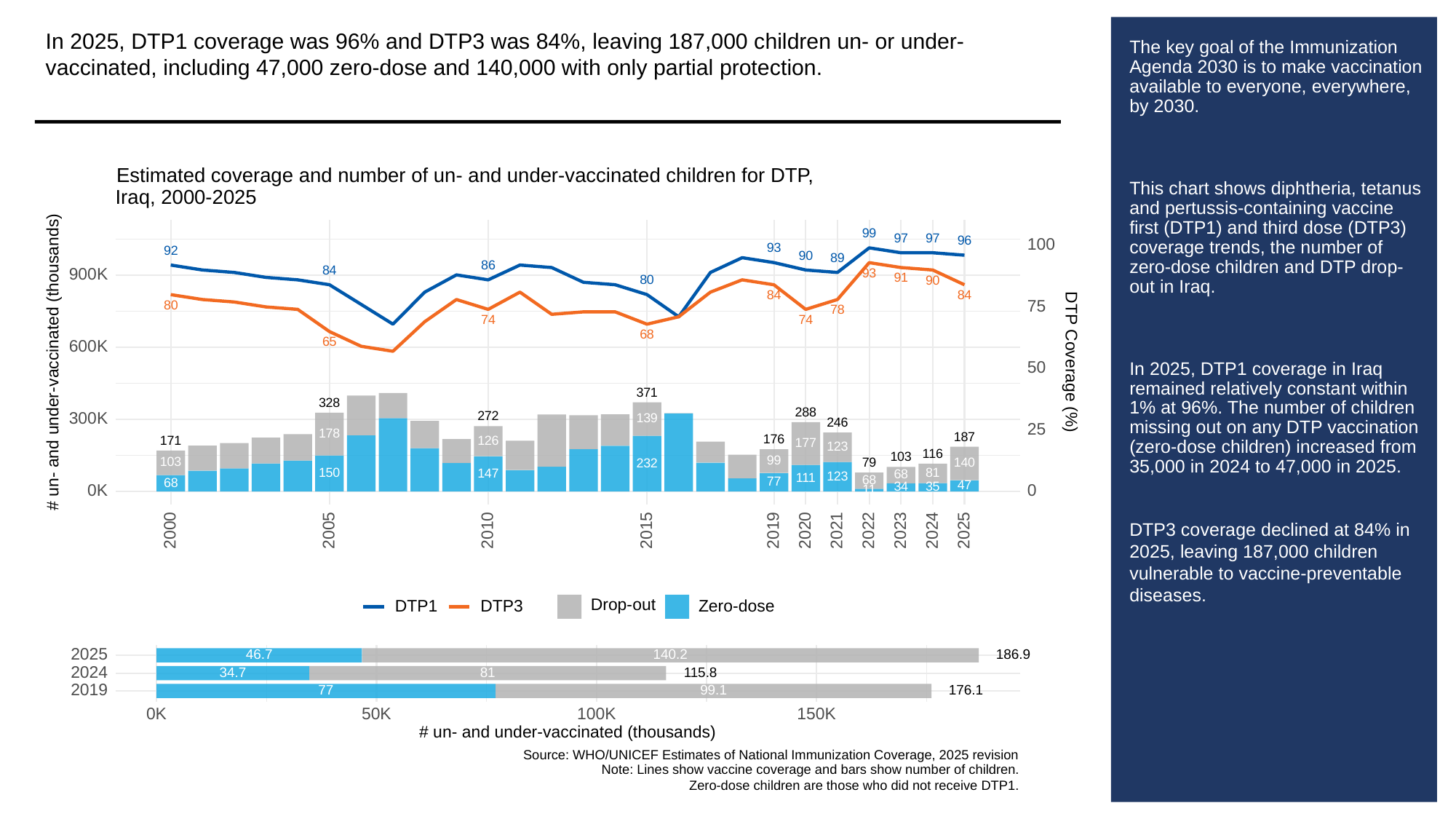

In 2025, DTP1 coverage was 96% and DTP3 was 84%, leaving 187,000 children un- or under-vaccinated, including 47,000 zero-dose and 140,000 with only partial protection.
# The key goal of the Immunization Agenda 2030 is to make vaccination available to everyone, everywhere, by 2030.

This chart shows diphtheria, tetanus and pertussis-containing vaccine first (DTP1) and third dose (DTP3) coverage trends, the number of zero-dose children and DTP drop-out in Iraq.

In 2025, DTP1 coverage in Iraq remained relatively constant within 1% at 96%. The number of children missing out on any DTP vaccination (zero-dose children) increased from 35,000 in 2024 to 47,000 in 2025.

DTP3 coverage declined at 84% in 2025, leaving 187,000 children vulnerable to vaccine-preventable diseases.

Estimated coverage and number of un- and under-vaccinated children for DTP,
Iraq, 2000-2025

99
97
97
96
100

93
92

90
89
86

84
93
900K
91

80
90
84
84
75
80
78

74
74
68
65
600K

# un- and under-vaccinated (thousands)
DTP Coverage (%)
50

371

328

288
272

300K

139

246

25

178

187

176

126
171

177

123

116

103

99

103
79
140
232

81
150
147

68

123

111

68
77

68

47
35
34

0K
0
11

2023
2000
2005
2010
2015
2019
2020
2021
2022
2024
2025

Drop-out
DTP3
Zero-dose
DTP1

2025
46.7
140.2
186.9

2024
34.7
81
115.8

2019
99.1
176.1
77

0K
50K
100K
150K
# un- and under-vaccinated (thousands)
Source: WHO/UNICEF Estimates of National Immunization Coverage, 2025 revision
Note: Lines show vaccine coverage and bars show number of children.
Zero-dose children are those who did not receive DTP1.